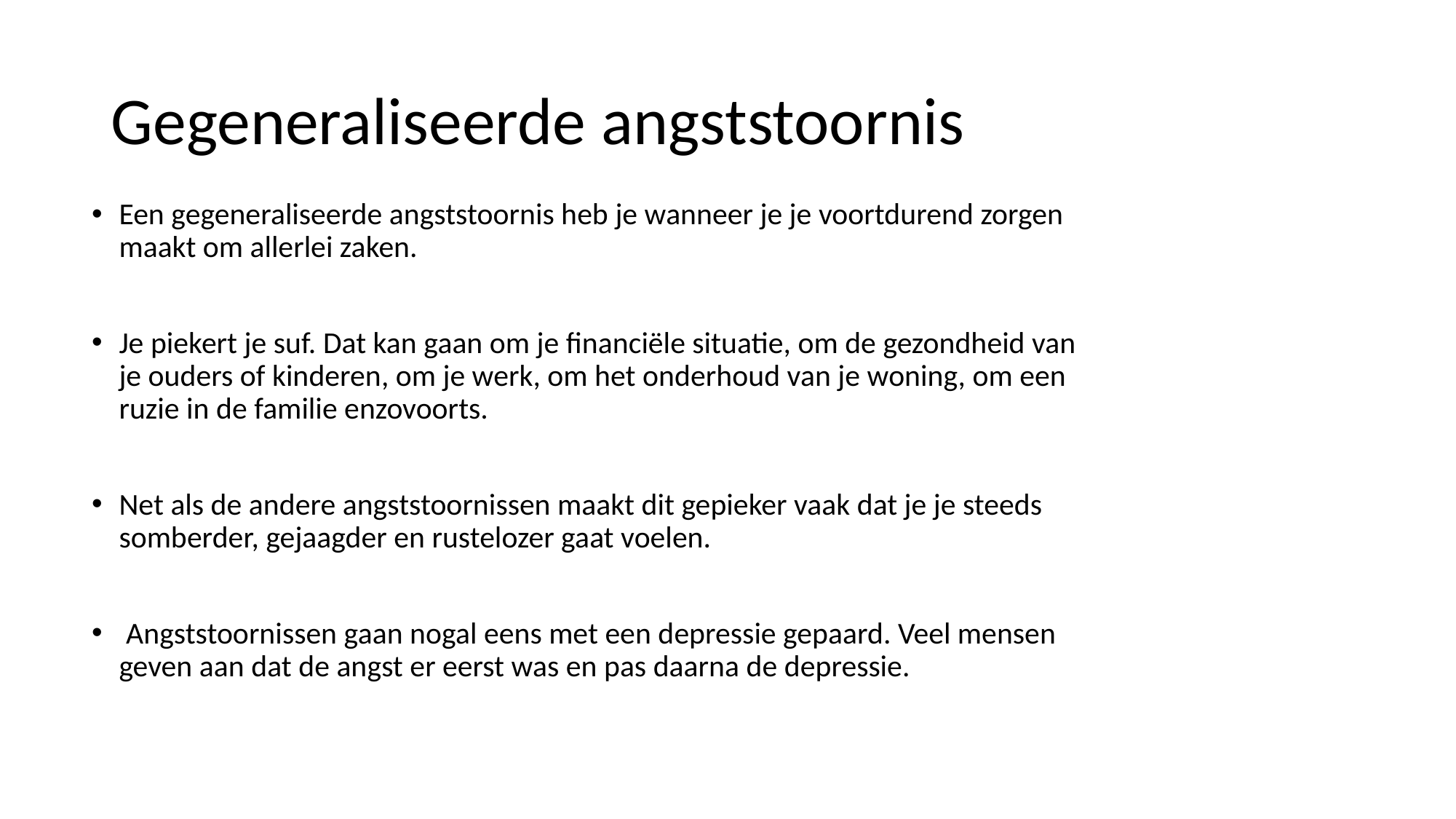

# Gegeneraliseerde angststoornis
Een gegeneraliseerde angststoornis heb je wanneer je je voortdurend zorgen maakt om allerlei zaken.

Je piekert je suf. Dat kan gaan om je financiële situatie, om de gezondheid van je ouders of kinderen, om je werk, om het onderhoud van je woning, om een ruzie in de familie enzovoorts.

Net als de andere angststoornissen maakt dit gepieker vaak dat je je steeds somberder, gejaagder en rustelozer gaat voelen.

 Angststoornissen gaan nogal eens met een depressie gepaard. Veel mensen geven aan dat de angst er eerst was en pas daarna de depressie.